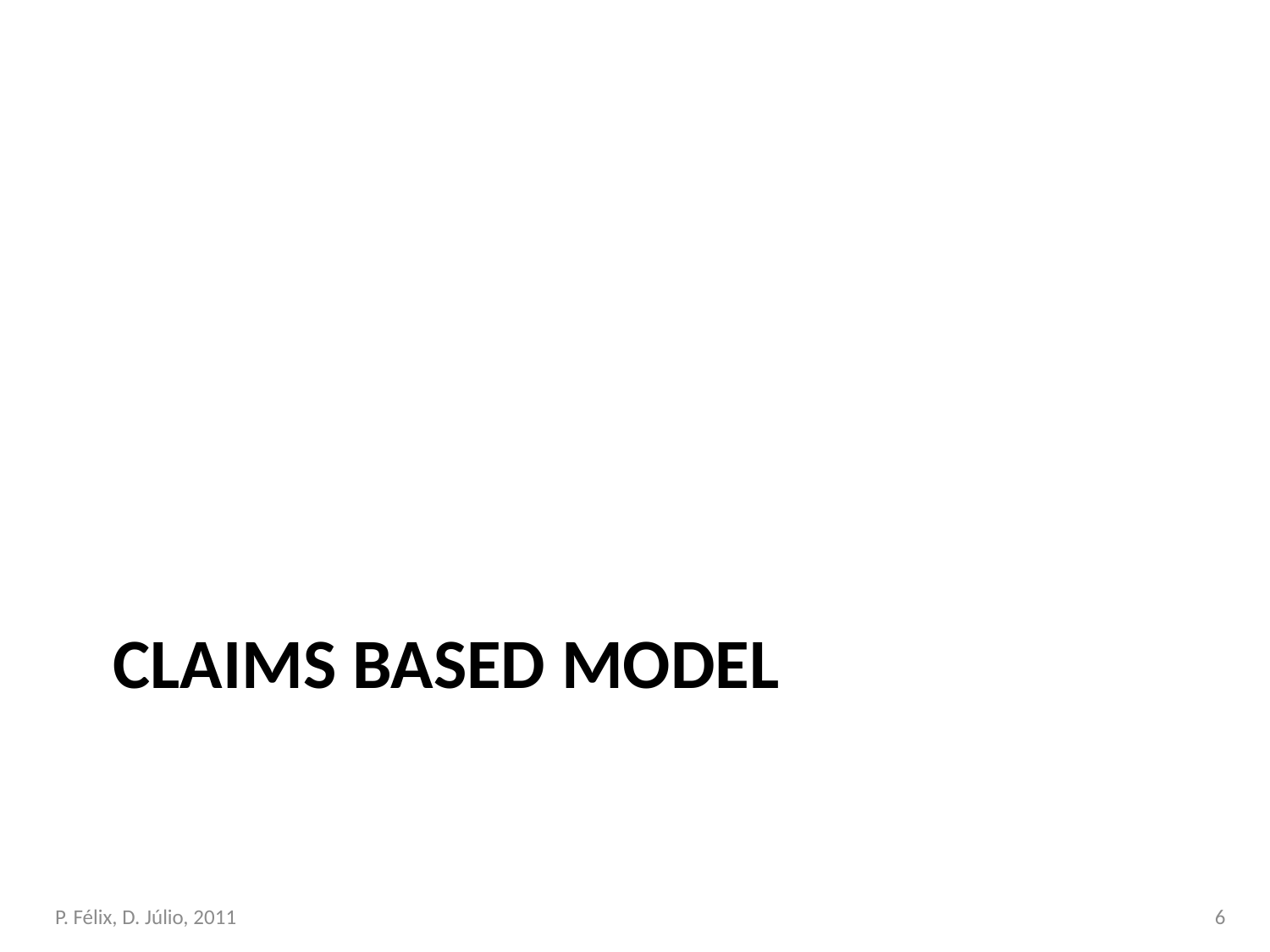

# Claims Based Model
P. Félix, D. Júlio, 2011
6